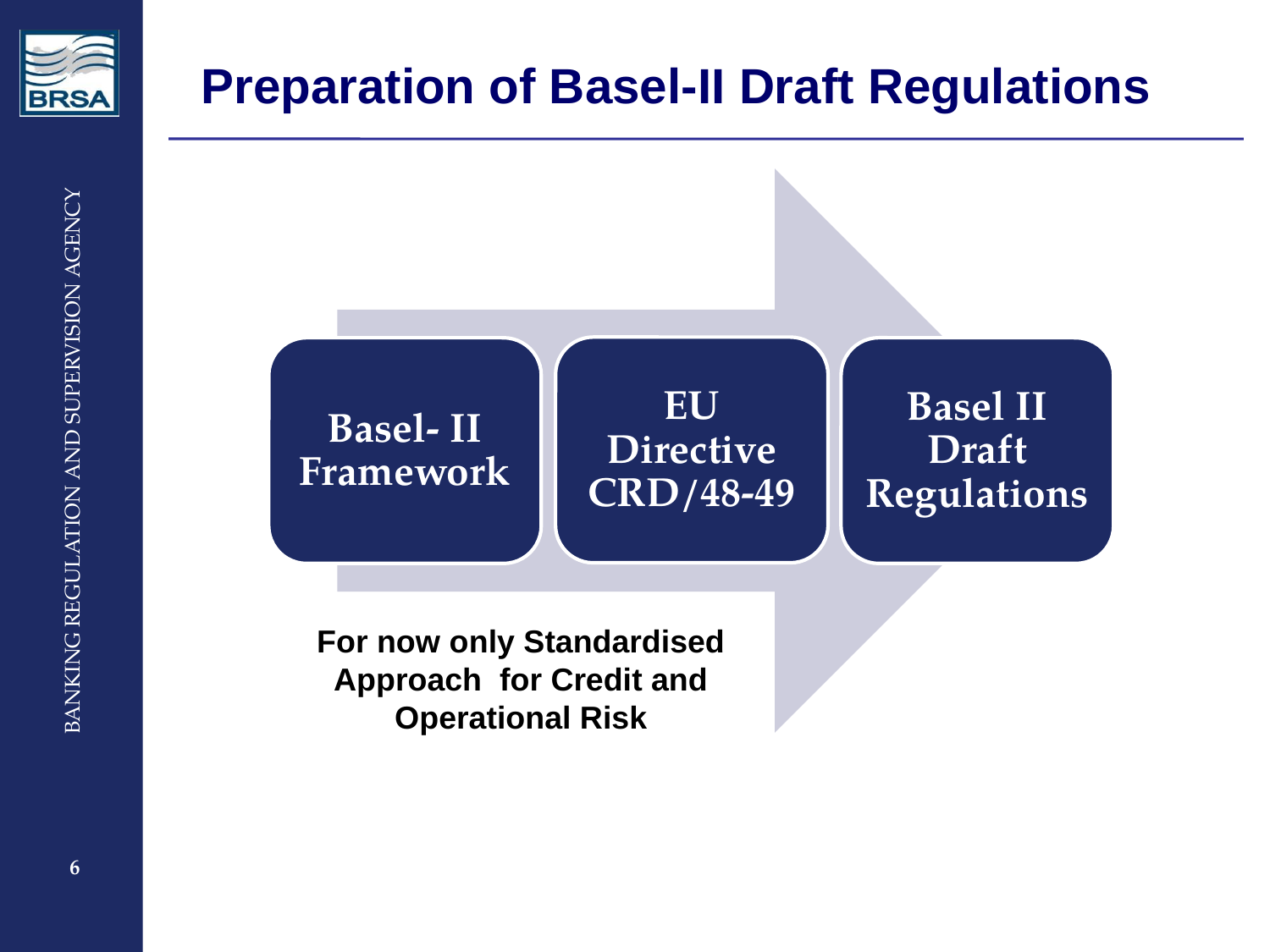

# Preparation of Basel-II Draft Regulations

Basel- II Framework
EU Directive CRD/48-49
Basel II Draft Regulations
For now only Standardised Approach  for Credit and Operational Risk